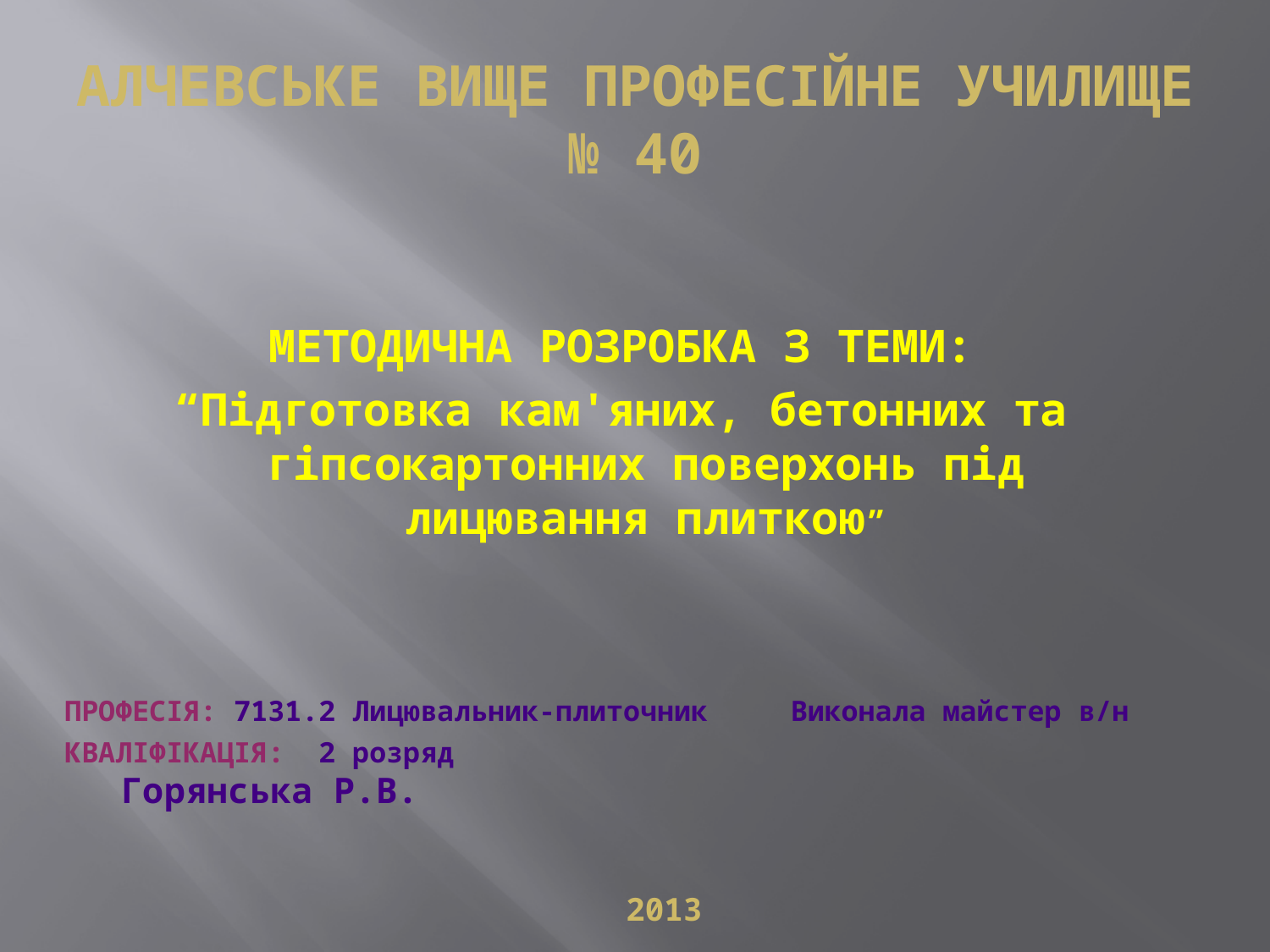

# АЛЧЕВСЬКЕ ВИЩЕ ПРОФЕСІЙНЕ УЧИЛИЩЕ № 40
МЕТОДИЧНА РОЗРОБКА З ТЕМИ:
“Підготовка кам'яних, бетонних та гіпсокартонних поверхонь під лицювання плиткою”
ПРОФЕСІЯ: 7131.2 Лицювальник-плиточник 	  Виконала майстер в/н
КВАЛІФІКАЦІЯ:  2 розряд		                                   Горянська Р.В.
2013